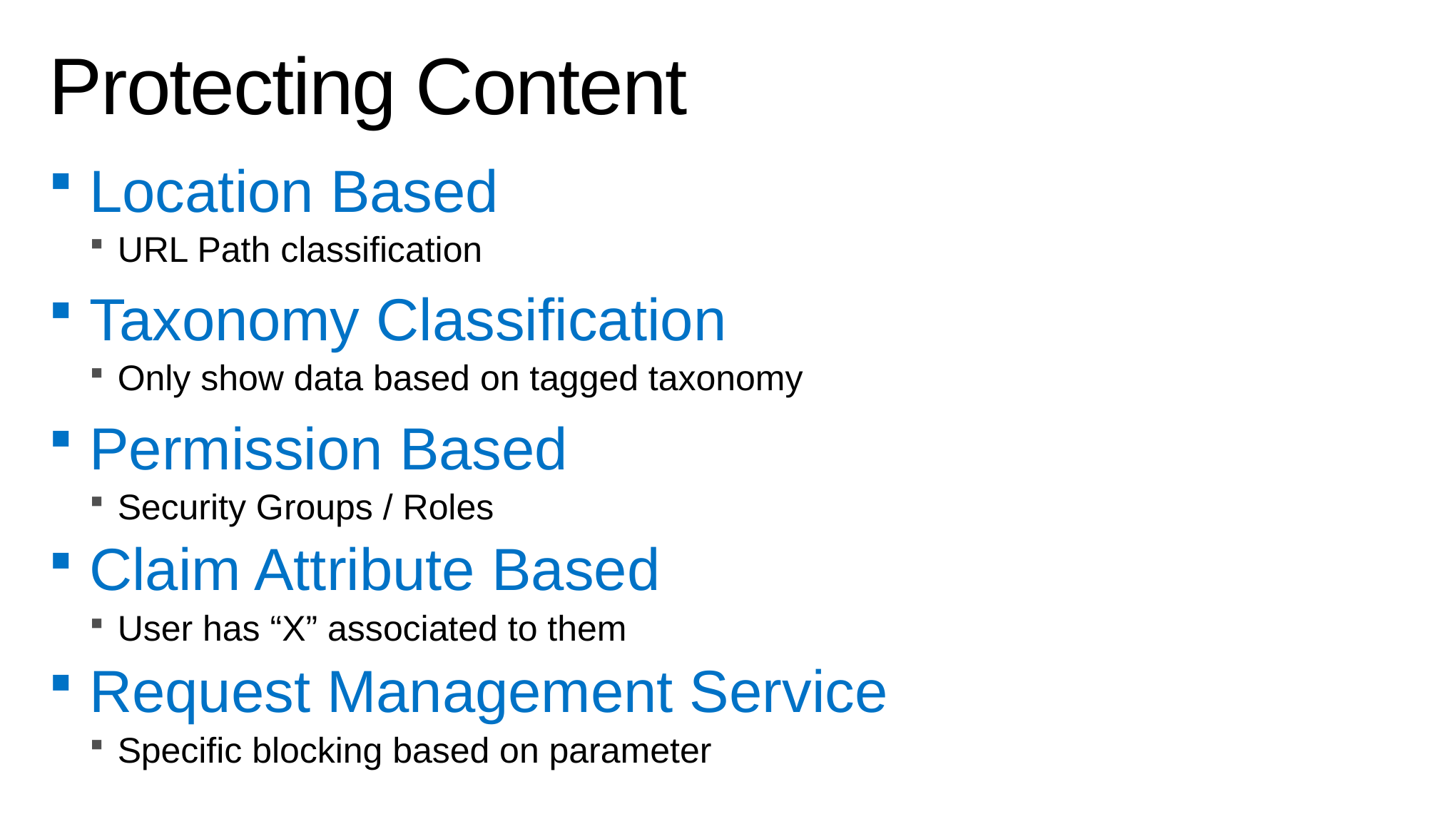

# Protecting Content
Location Based
URL Path classification
Taxonomy Classification
Only show data based on tagged taxonomy
Permission Based
Security Groups / Roles
Claim Attribute Based
User has “X” associated to them
Request Management Service
Specific blocking based on parameter